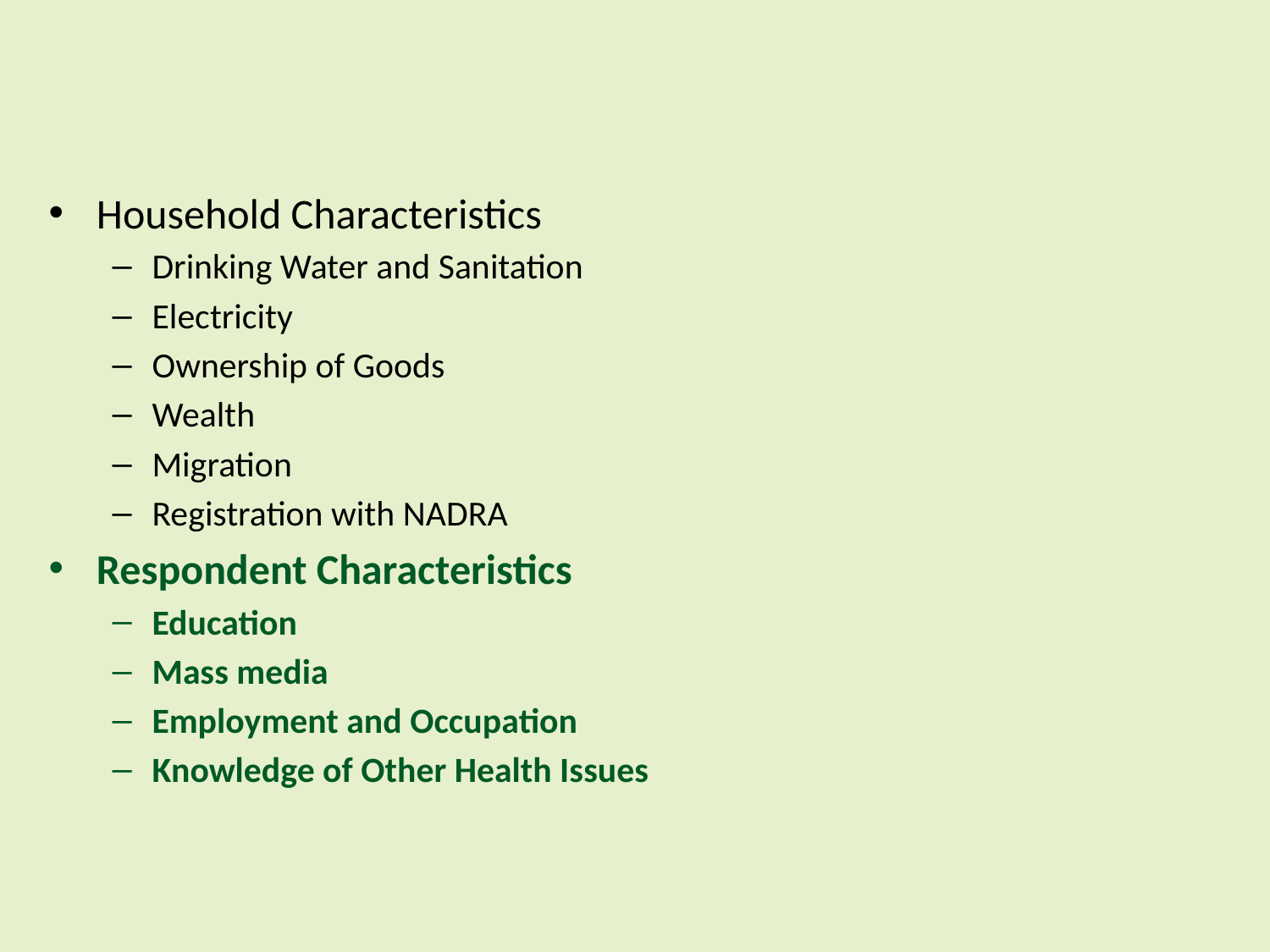

Household Characteristics
Drinking Water and Sanitation
Electricity
Ownership of Goods
Wealth
Migration
Registration with NADRA
Respondent Characteristics
Education
Mass media
Employment and Occupation
Knowledge of Other Health Issues